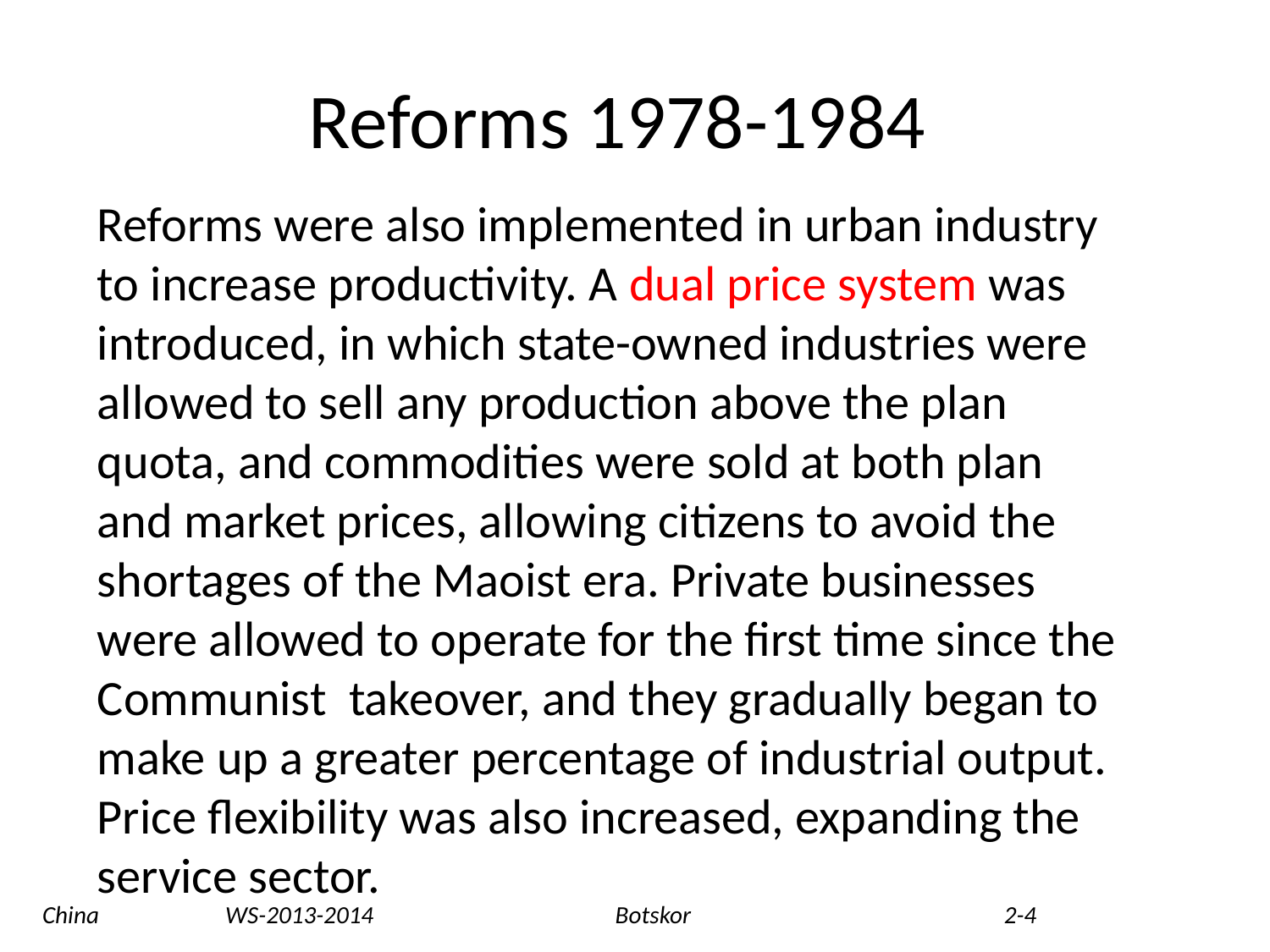

# Reforms 1978-1984
Reforms were also implemented in urban industry to increase productivity. A dual price system was introduced, in which state-owned industries were allowed to sell any production above the plan quota, and commodities were sold at both plan and market prices, allowing citizens to avoid the shortages of the Maoist era. Private businesses were allowed to operate for the first time since the Communist  takeover, and they gradually began to make up a greater percentage of industrial output. Price flexibility was also increased, expanding the service sector.
China                       WS-2013-2014                                            Botskor                                                         2-4